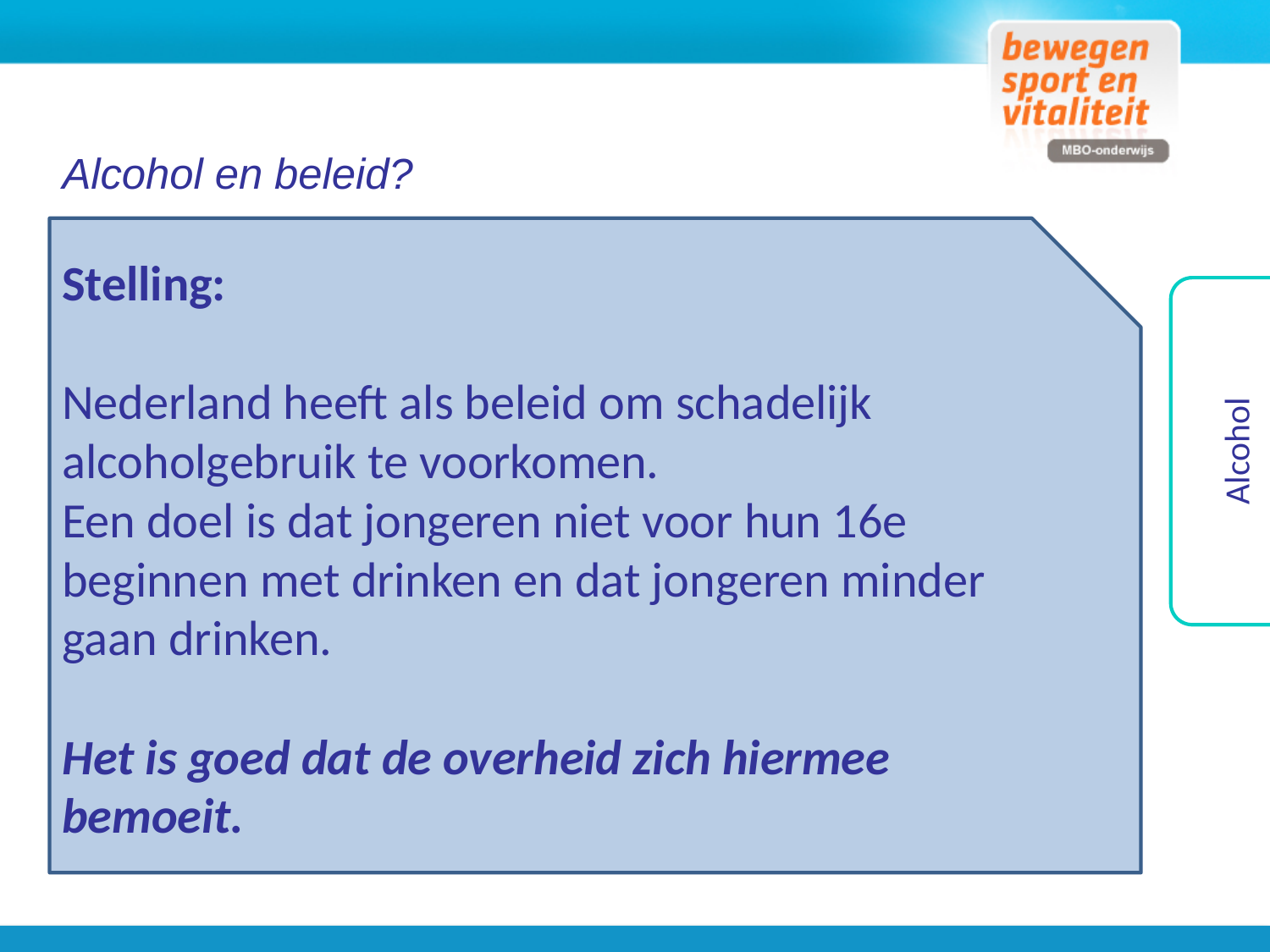

Alcohol en beleid?
Stelling:

Nederland heeft als beleid om schadelijk alcoholgebruik te voorkomen.
Een doel is dat jongeren niet voor hun 16e beginnen met drinken en dat jongeren minder gaan drinken.

Het is goed dat de overheid zich hiermee bemoeit.

Stellingen: Wat vind jij?
Wat is je mening in deze?
 Onderbouw je keuze met argumenten.

Alcohol